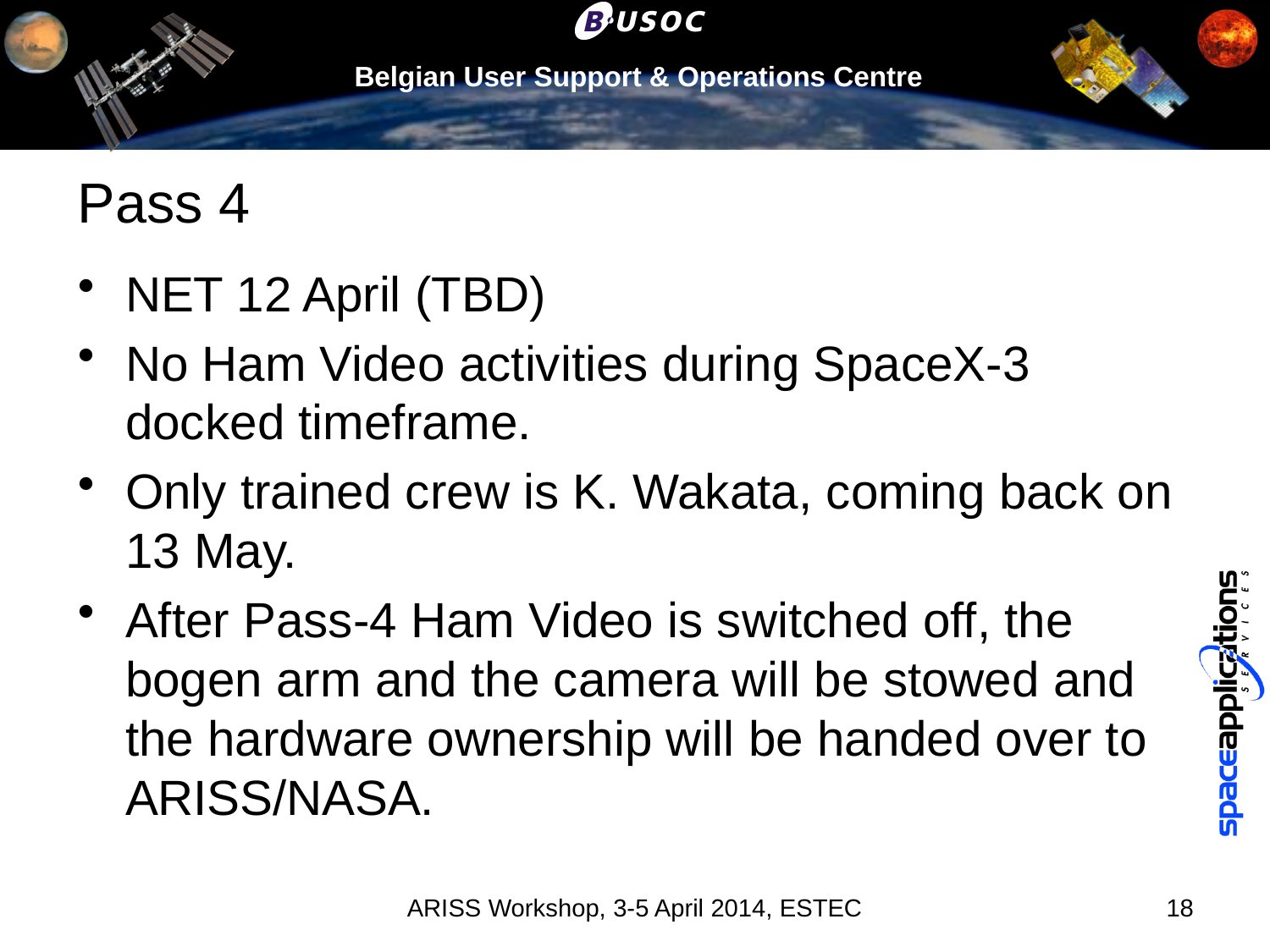

# Pass 4
NET 12 April (TBD)
No Ham Video activities during SpaceX-3 docked timeframe.
Only trained crew is K. Wakata, coming back on 13 May.
After Pass-4 Ham Video is switched off, the bogen arm and the camera will be stowed and the hardware ownership will be handed over to ARISS/NASA.
ARISS Workshop, 3-5 April 2014, ESTEC
18